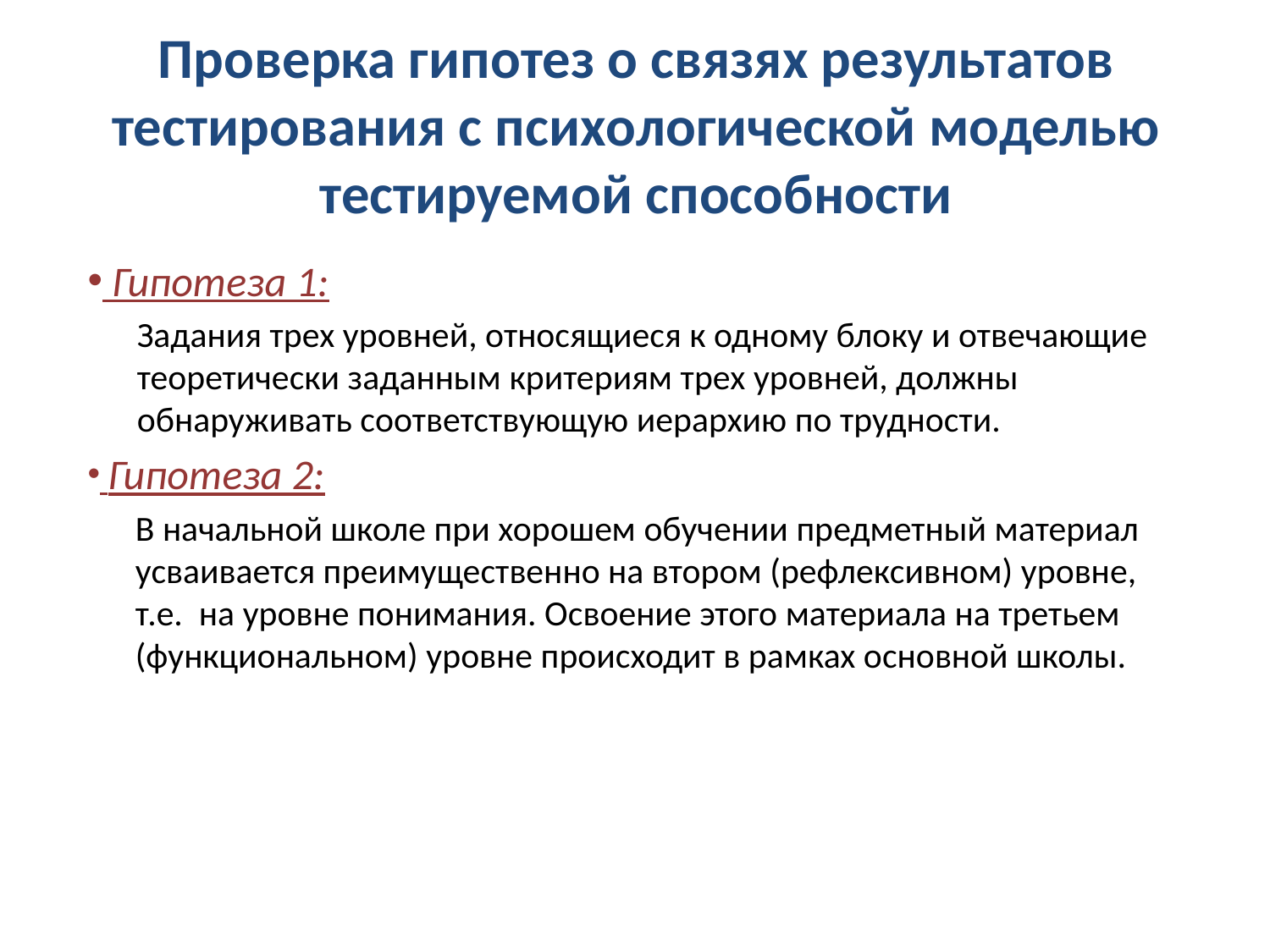

# Проверка гипотез о связях результатов тестирования с психологической моделью тестируемой способности
 Гипотеза 1:
Задания трех уровней, относящиеся к одному блоку и отвечающие теоретически заданным критериям трех уровней, должны обнаруживать соответствующую иерархию по трудности.
 Гипотеза 2:
	В начальной школе при хорошем обучении предметный материал усваивается преимущественно на втором (рефлексивном) уровне, т.е.  на уровне понимания. Освоение этого материала на третьем (функциональном) уровне происходит в рамках основной школы.